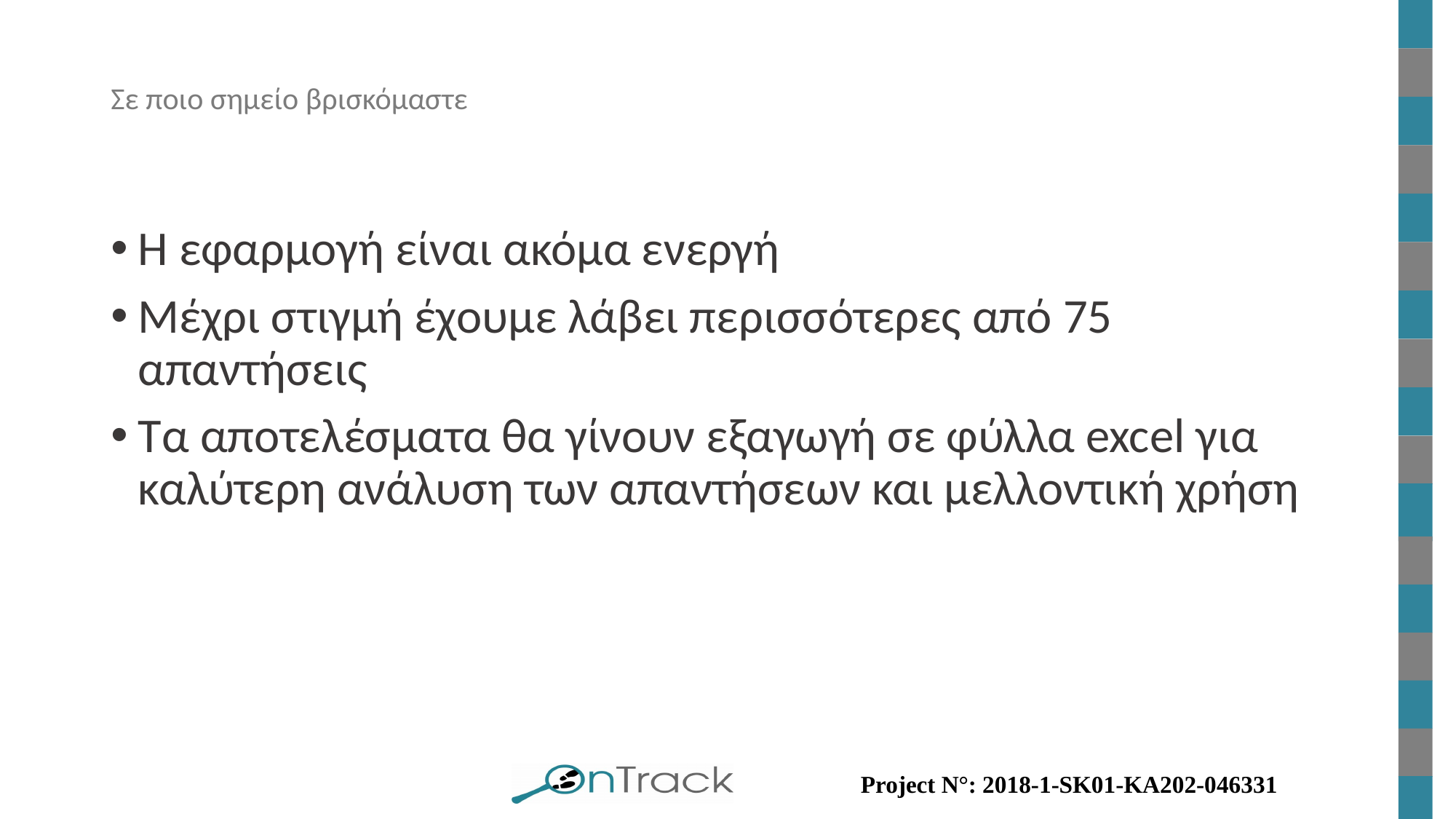

# Σε ποιο σημείο βρισκόμαστε
Η εφαρμογή είναι ακόμα ενεργή
Μέχρι στιγμή έχουμε λάβει περισσότερες από 75 απαντήσεις
Τα αποτελέσματα θα γίνουν εξαγωγή σε φύλλα excel για καλύτερη ανάλυση των απαντήσεων και μελλοντική χρήση